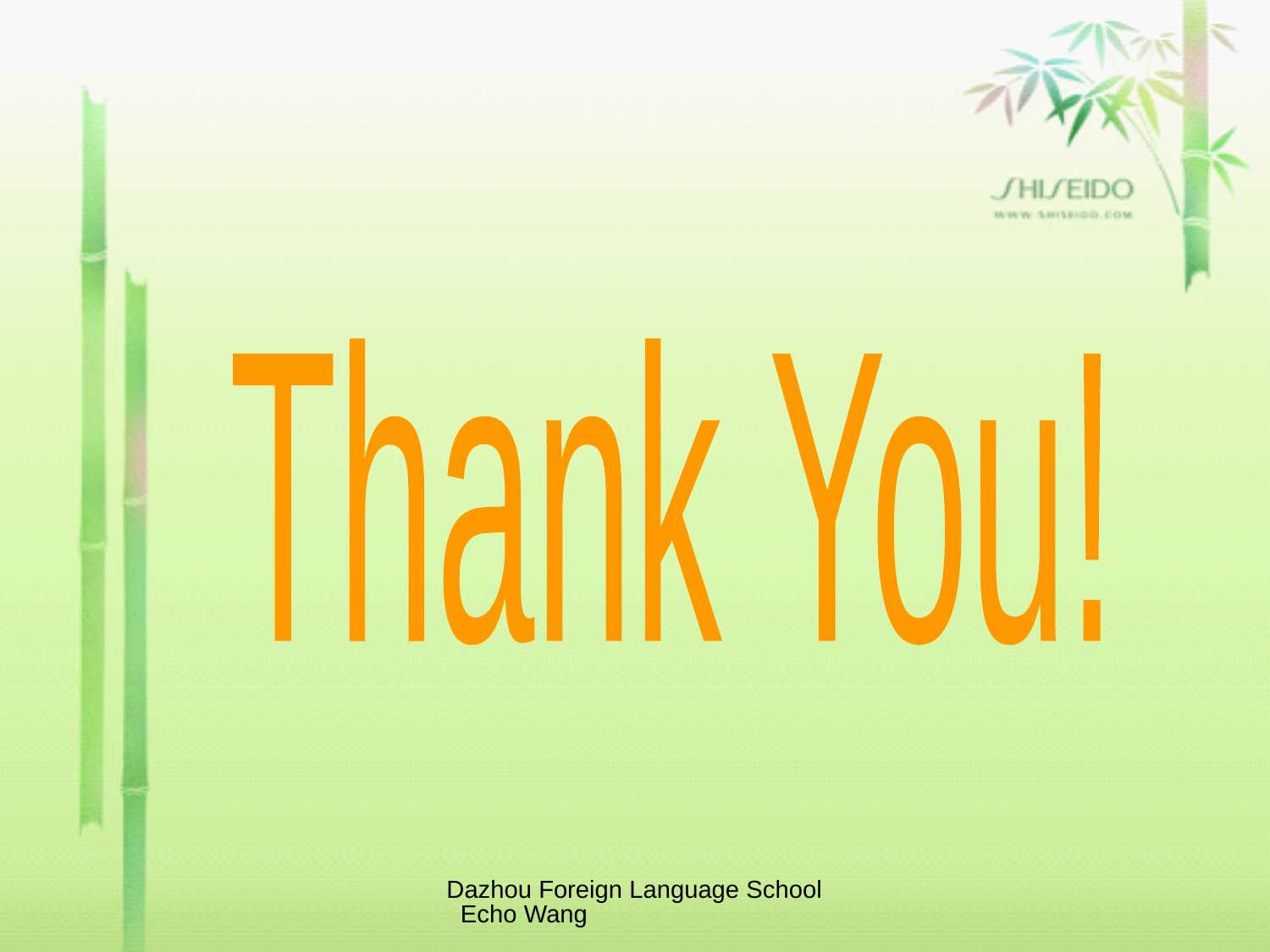

Thank You!
Dazhou Foreign Language School  Echo Wang